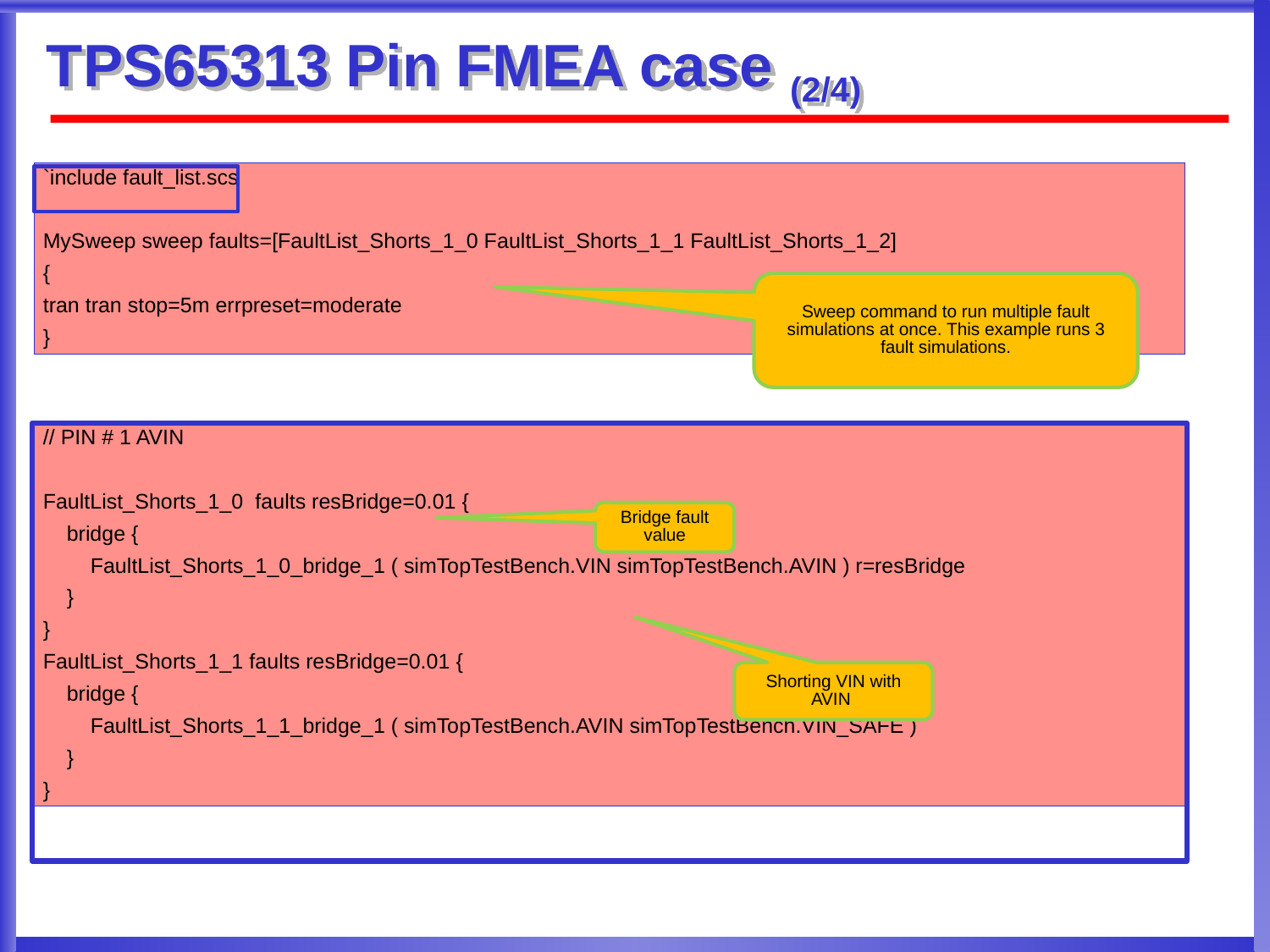

# TPS65313 Pin FMEA case (2/4)
`include fault_list.scs

MySweep sweep faults=[FaultList_Shorts_1_0 FaultList_Shorts_1_1 FaultList_Shorts_1_2]
{
tran tran stop=5m errpreset=moderate
}

Sweep command to run multiple fault simulations at once. This example runs 3 fault simulations.

// PIN # 1 AVIN

FaultList_Shorts_1_0  faults resBridge=0.01 {
    bridge {
        FaultList_Shorts_1_0_bridge_1 ( simTopTestBench.VIN simTopTestBench.AVIN ) r=resBridge
    }
}
FaultList_Shorts_1_1 faults resBridge=0.01 {
    bridge {
        FaultList_Shorts_1_1_bridge_1 ( simTopTestBench.AVIN simTopTestBench.VIN_SAFE )
    }
}
Bridge fault value
Shorting VIN with AVIN